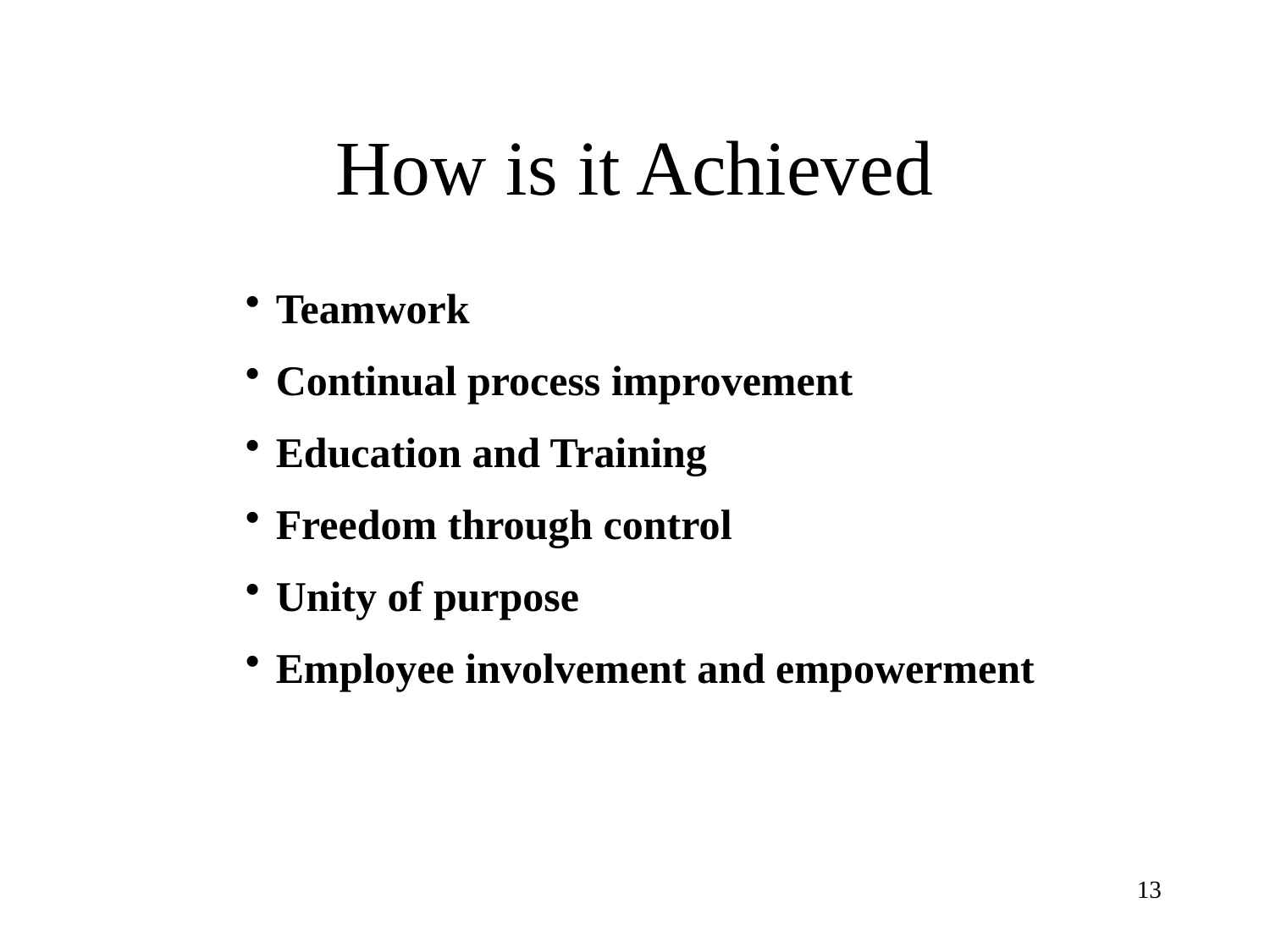

# How is it Achieved
Teamwork
Continual process improvement
Education and Training
Freedom through control
Unity of purpose
Employee involvement and empowerment

13